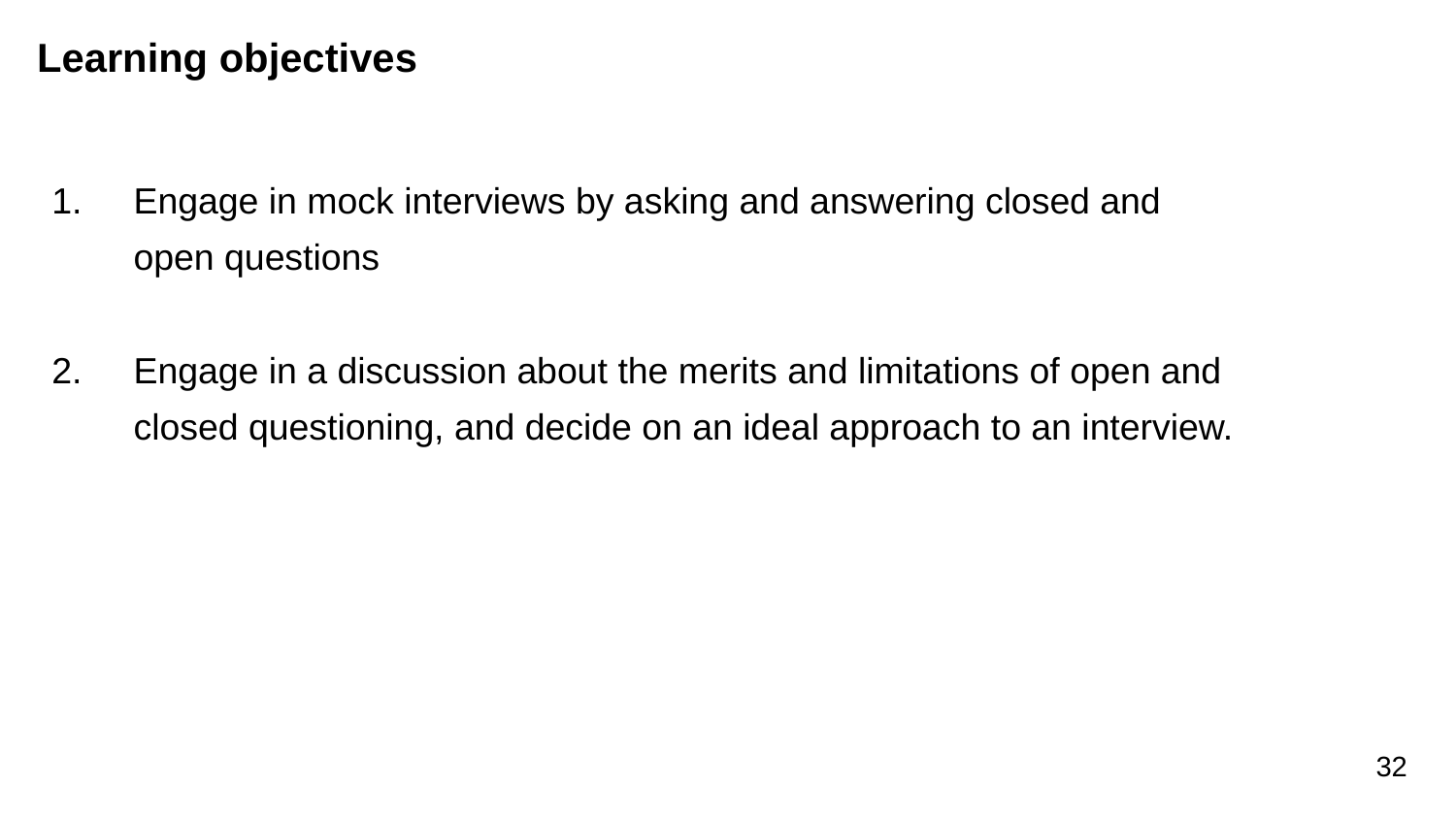

# Learning objectives
Engage in mock interviews by asking and answering closed and open questions

Engage in a discussion about the merits and limitations of open and closed questioning, and decide on an ideal approach to an interview.

32